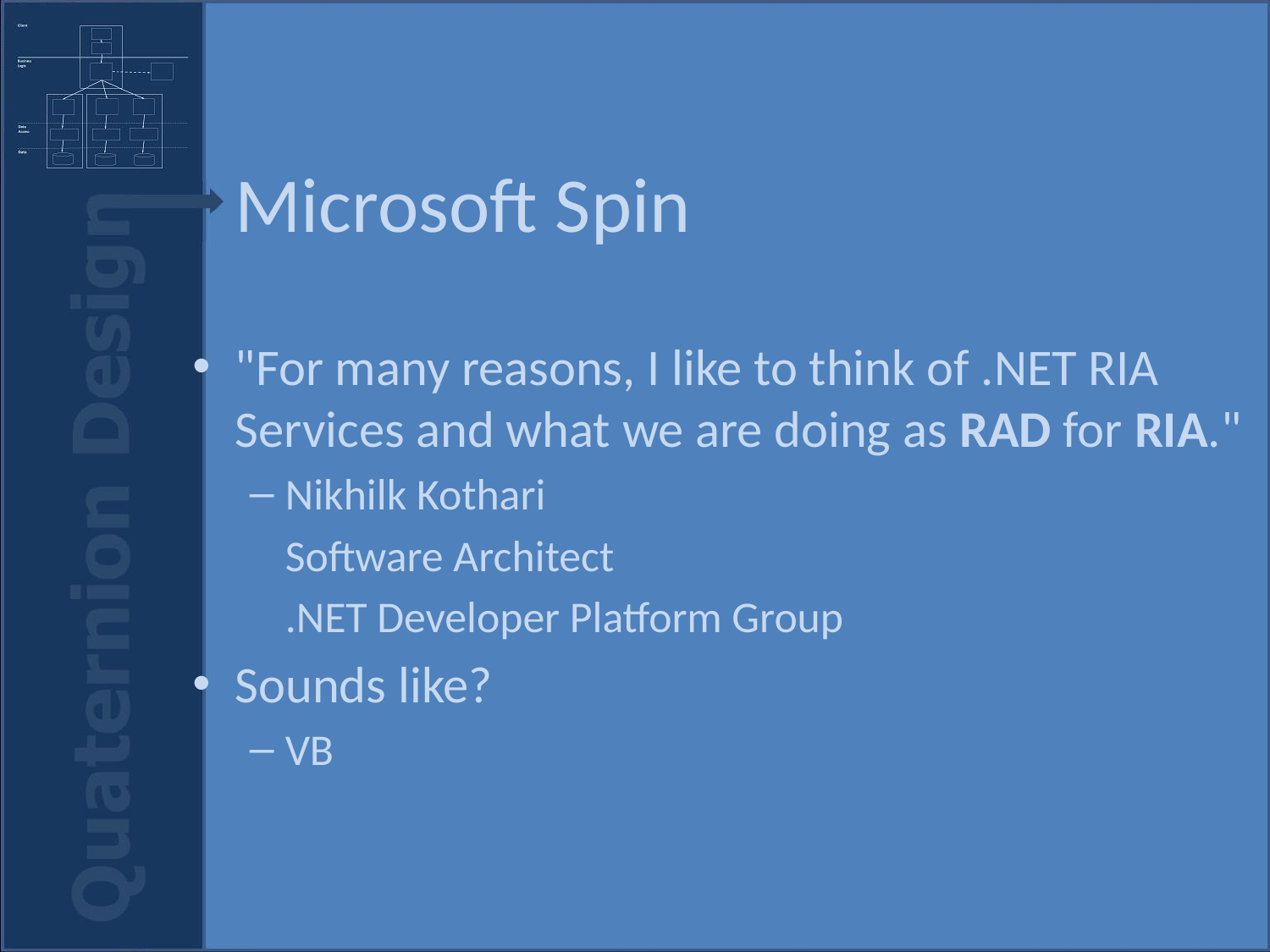

# Microsoft Spin
"For many reasons, I like to think of .NET RIA Services and what we are doing as RAD for RIA."
Nikhilk Kothari
	Software Architect
	.NET Developer Platform Group
Sounds like?
VB